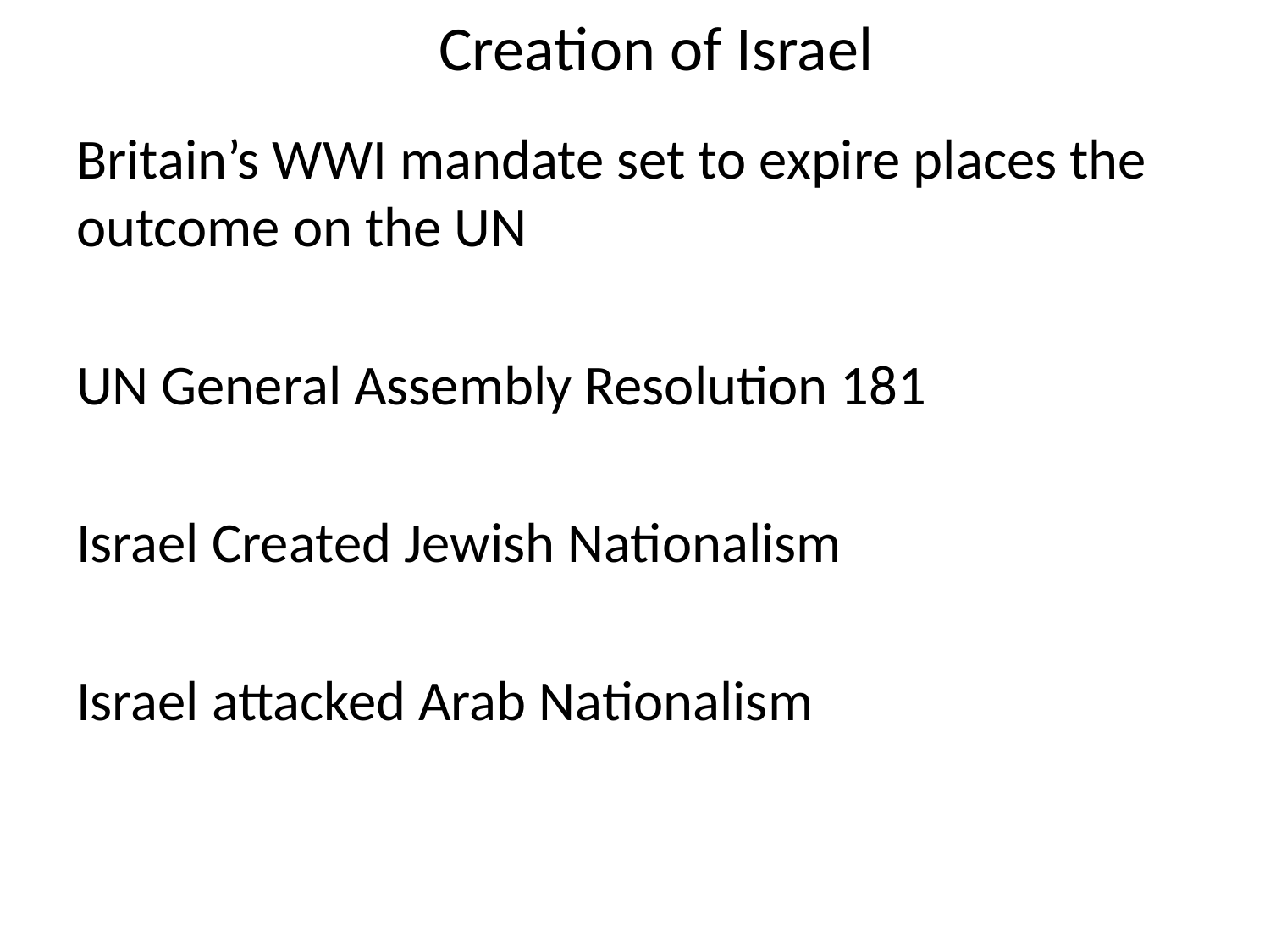

# Creation of Israel
Britain’s WWI mandate set to expire places the outcome on the UN

UN General Assembly Resolution 181

Israel Created Jewish Nationalism

Israel attacked Arab Nationalism